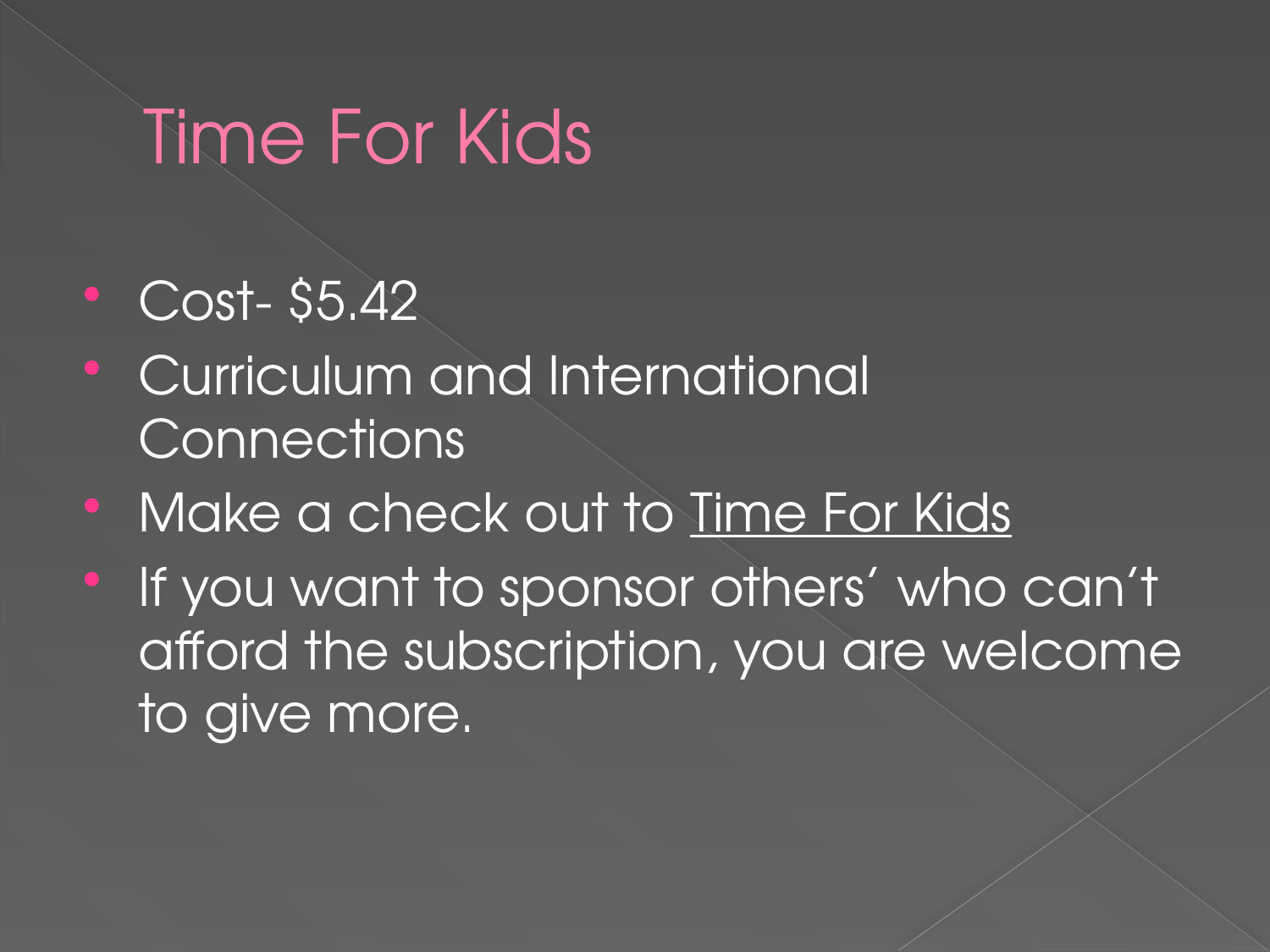

# Time For Kids
Cost- $5.42
Curriculum and International Connections
Make a check out to Time For Kids
If you want to sponsor others’ who can’t afford the subscription, you are welcome to give more.